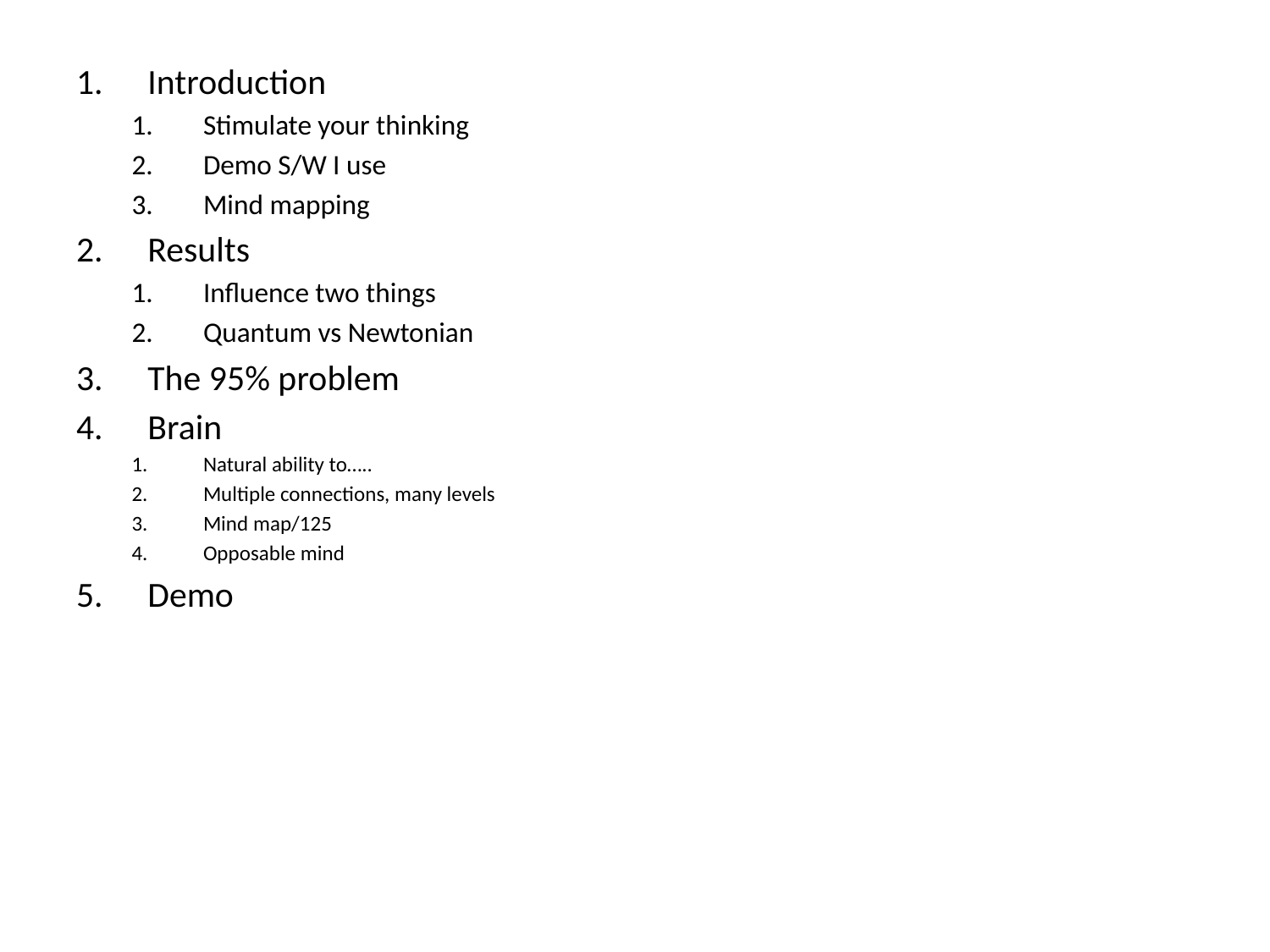

Introduction
Stimulate your thinking
Demo S/W I use
Mind mapping
Results
Influence two things
Quantum vs Newtonian
The 95% problem
Brain
Natural ability to…..
Multiple connections, many levels
Mind map/125
Opposable mind
Demo